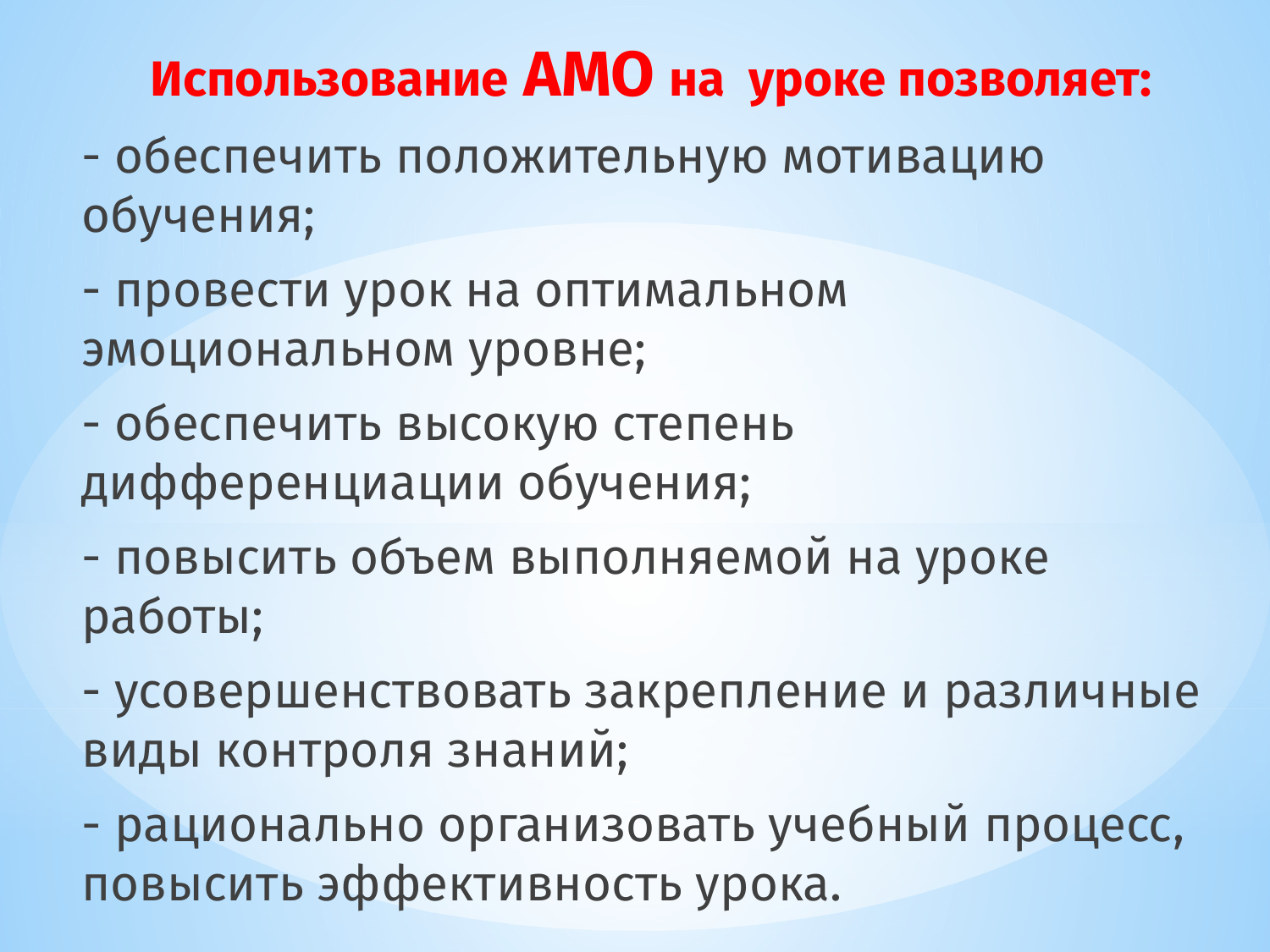

Использование АМО на  уроке позволяет:
- обеспечить положительную мотивацию обучения;
- провести урок на оптимальном эмоциональном уровне;
- обеспечить высокую степень дифференциации обучения;
- повысить объем выполняемой на уроке работы;
- усовершенствовать закрепление и различные виды контроля знаний;
- рационально организовать учебный процесс, повысить эффективность урока.